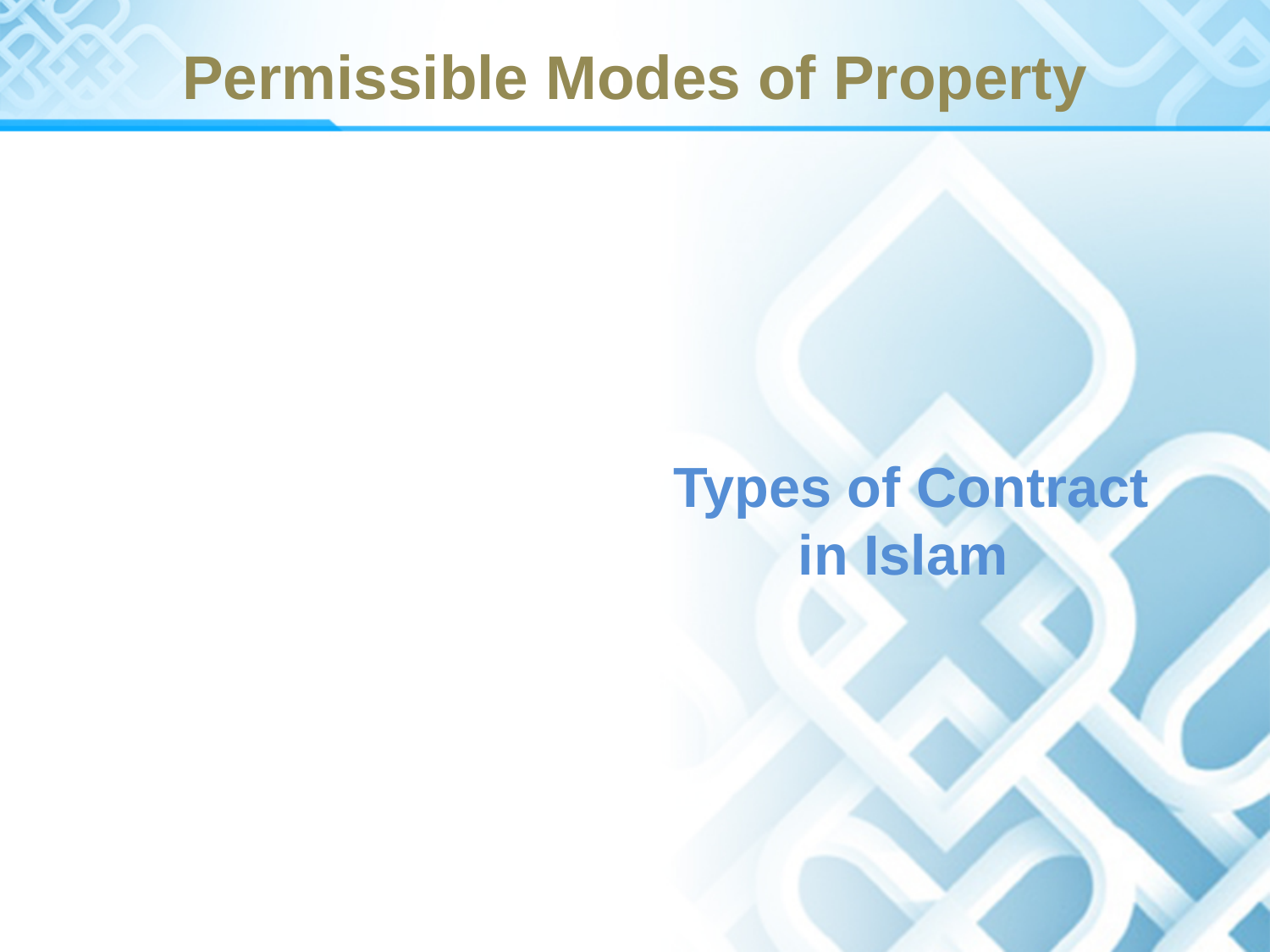

# Permissible Modes of Property
Types of Contract in Islam